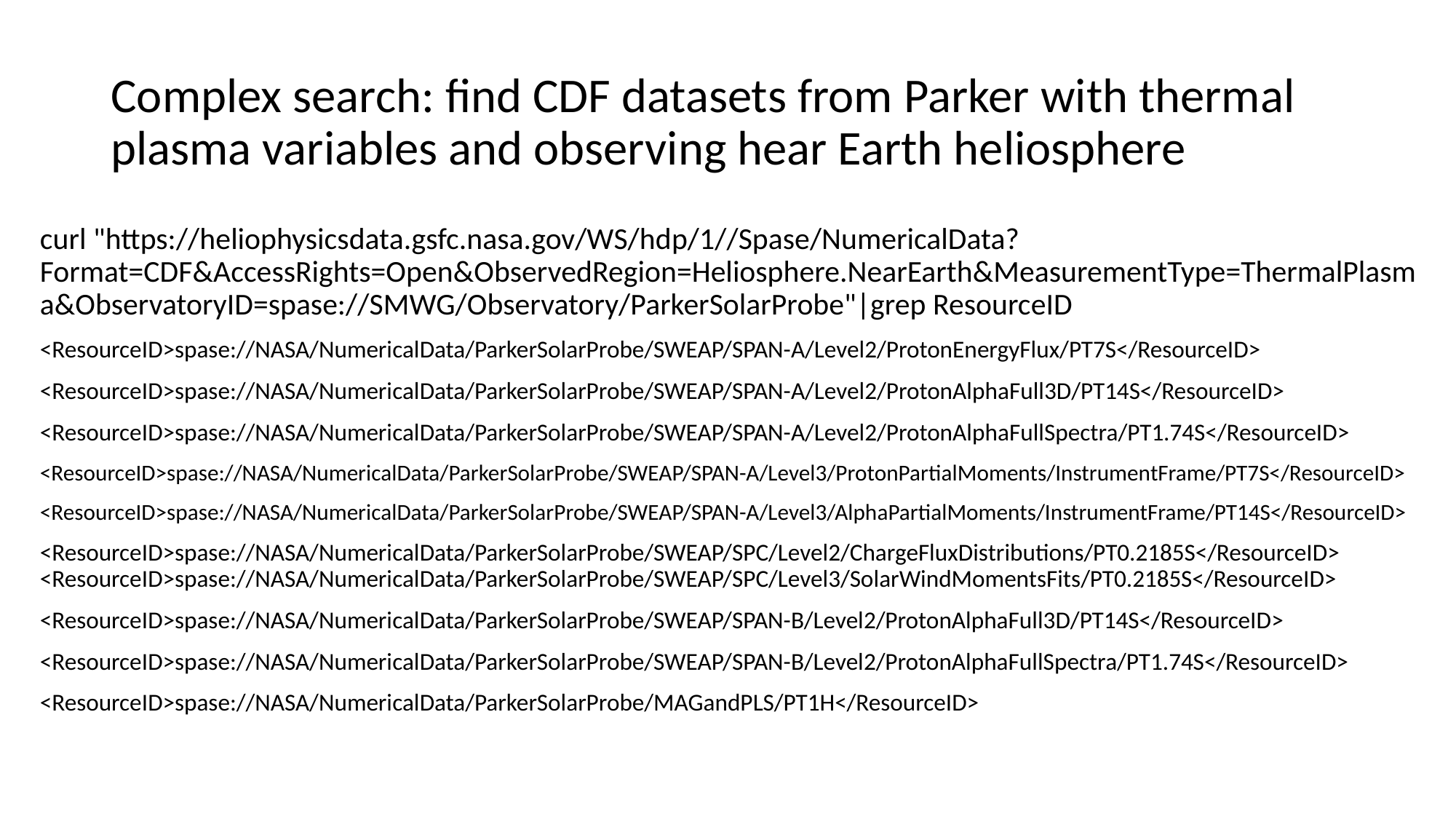

# Complex search: find CDF datasets from Parker with thermal plasma variables and observing hear Earth heliosphere
curl "https://heliophysicsdata.gsfc.nasa.gov/WS/hdp/1//Spase/NumericalData?Format=CDF&AccessRights=Open&ObservedRegion=Heliosphere.NearEarth&MeasurementType=ThermalPlasma&ObservatoryID=spase://SMWG/Observatory/ParkerSolarProbe"|grep ResourceID
<ResourceID>spase://NASA/NumericalData/ParkerSolarProbe/SWEAP/SPAN-A/Level2/ProtonEnergyFlux/PT7S</ResourceID>
<ResourceID>spase://NASA/NumericalData/ParkerSolarProbe/SWEAP/SPAN-A/Level2/ProtonAlphaFull3D/PT14S</ResourceID>
<ResourceID>spase://NASA/NumericalData/ParkerSolarProbe/SWEAP/SPAN-A/Level2/ProtonAlphaFullSpectra/PT1.74S</ResourceID>
<ResourceID>spase://NASA/NumericalData/ParkerSolarProbe/SWEAP/SPAN-A/Level3/ProtonPartialMoments/InstrumentFrame/PT7S</ResourceID>
<ResourceID>spase://NASA/NumericalData/ParkerSolarProbe/SWEAP/SPAN-A/Level3/AlphaPartialMoments/InstrumentFrame/PT14S</ResourceID>
<ResourceID>spase://NASA/NumericalData/ParkerSolarProbe/SWEAP/SPC/Level2/ChargeFluxDistributions/PT0.2185S</ResourceID> <ResourceID>spase://NASA/NumericalData/ParkerSolarProbe/SWEAP/SPC/Level3/SolarWindMomentsFits/PT0.2185S</ResourceID>
<ResourceID>spase://NASA/NumericalData/ParkerSolarProbe/SWEAP/SPAN-B/Level2/ProtonAlphaFull3D/PT14S</ResourceID>
<ResourceID>spase://NASA/NumericalData/ParkerSolarProbe/SWEAP/SPAN-B/Level2/ProtonAlphaFullSpectra/PT1.74S</ResourceID>
<ResourceID>spase://NASA/NumericalData/ParkerSolarProbe/MAGandPLS/PT1H</ResourceID>